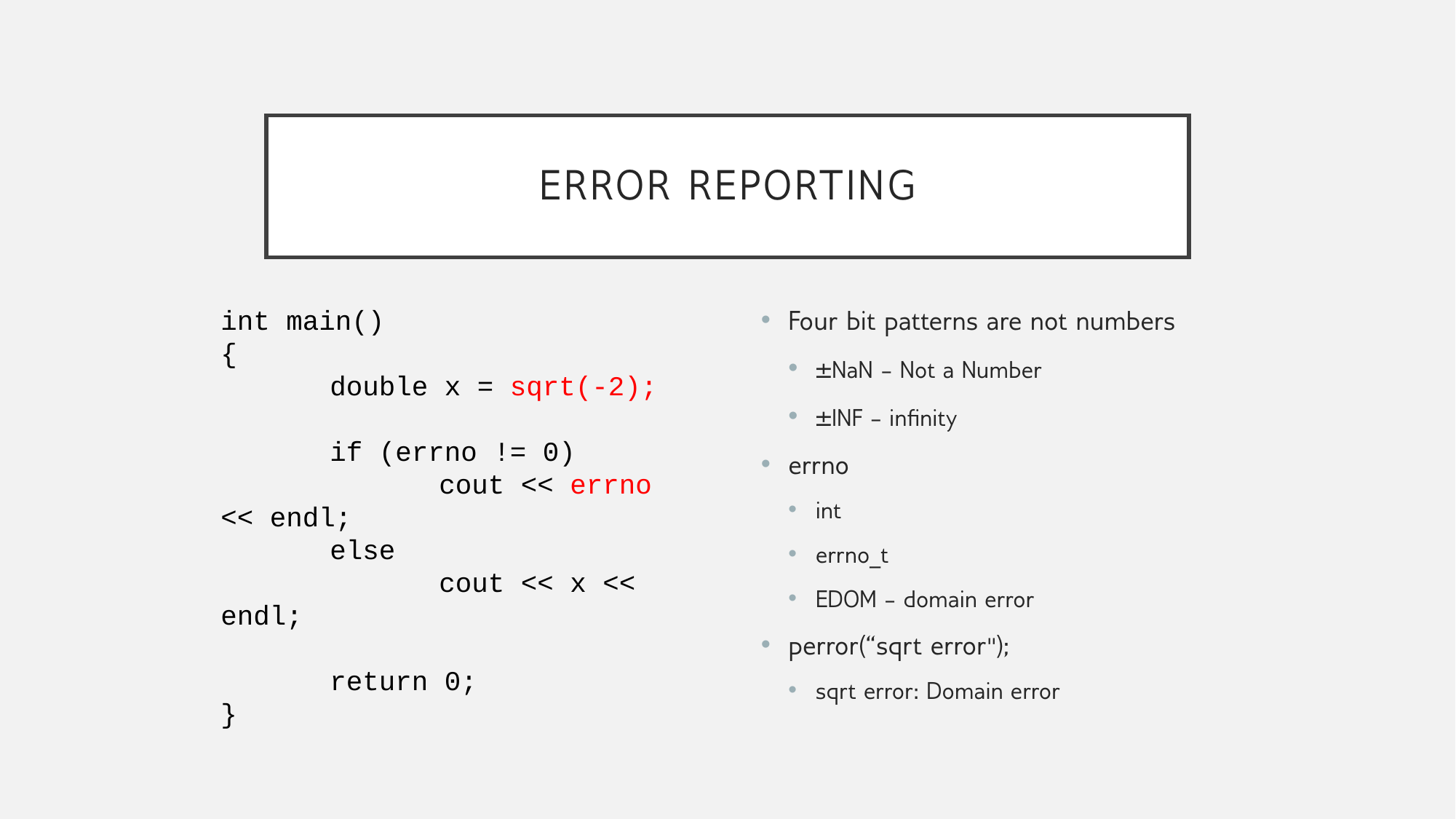

# Error Reporting
int main()
{
	double x = sqrt(-2);

	if (errno != 0)
		cout << errno << endl;
	else
		cout << x << endl;

	return 0;
}
Four bit patterns are not numbers
±NaN – Not a Number
±INF – infinity
errno
int
errno_t
EDOM – domain error
perror(“sqrt error");
sqrt error: Domain error